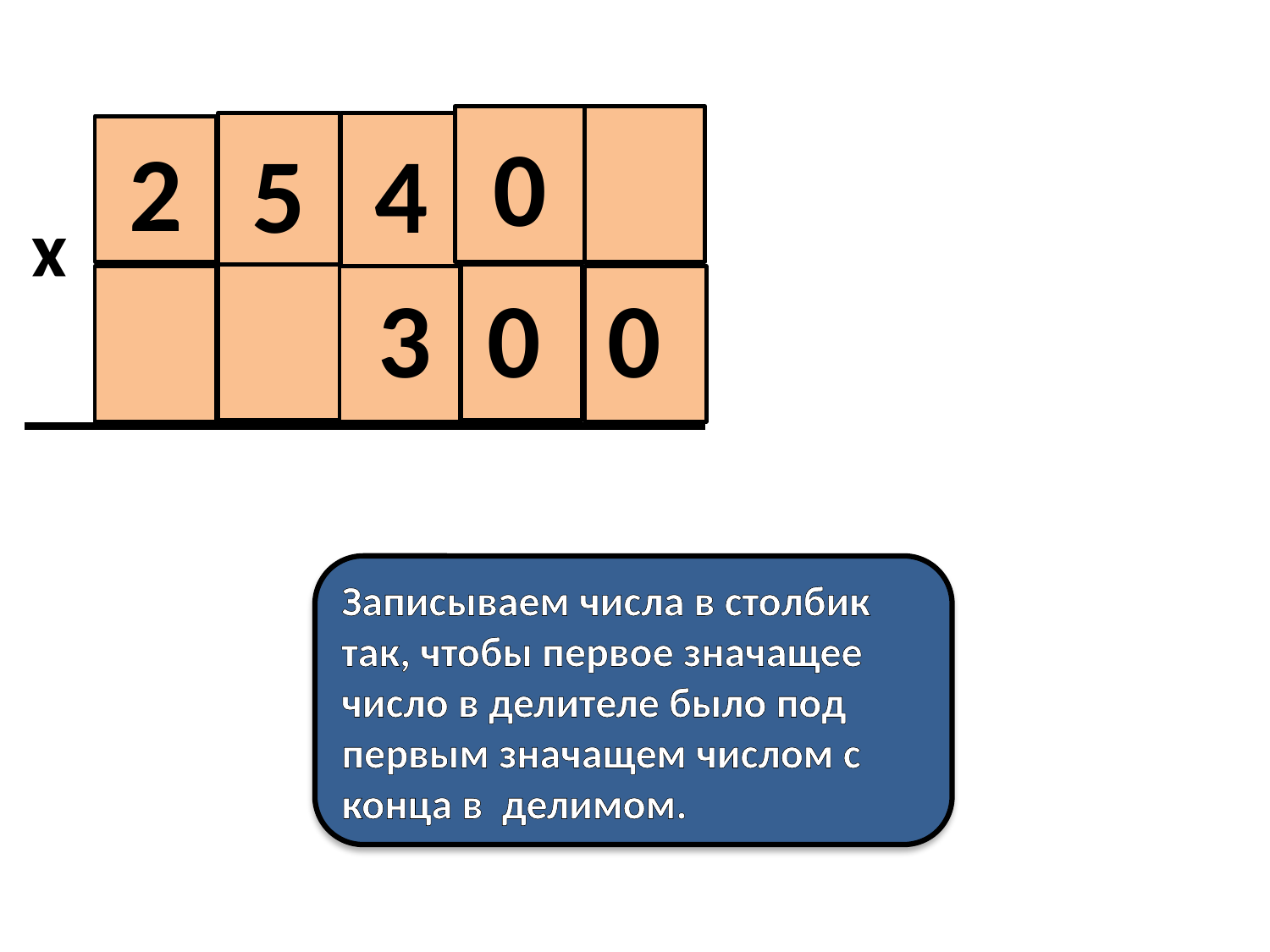

0

5
4
2
х

3
0

0

Записываем числа в столбик так, чтобы первое значащее число в делителе было под   первым значащем числом с конца в  делимом.